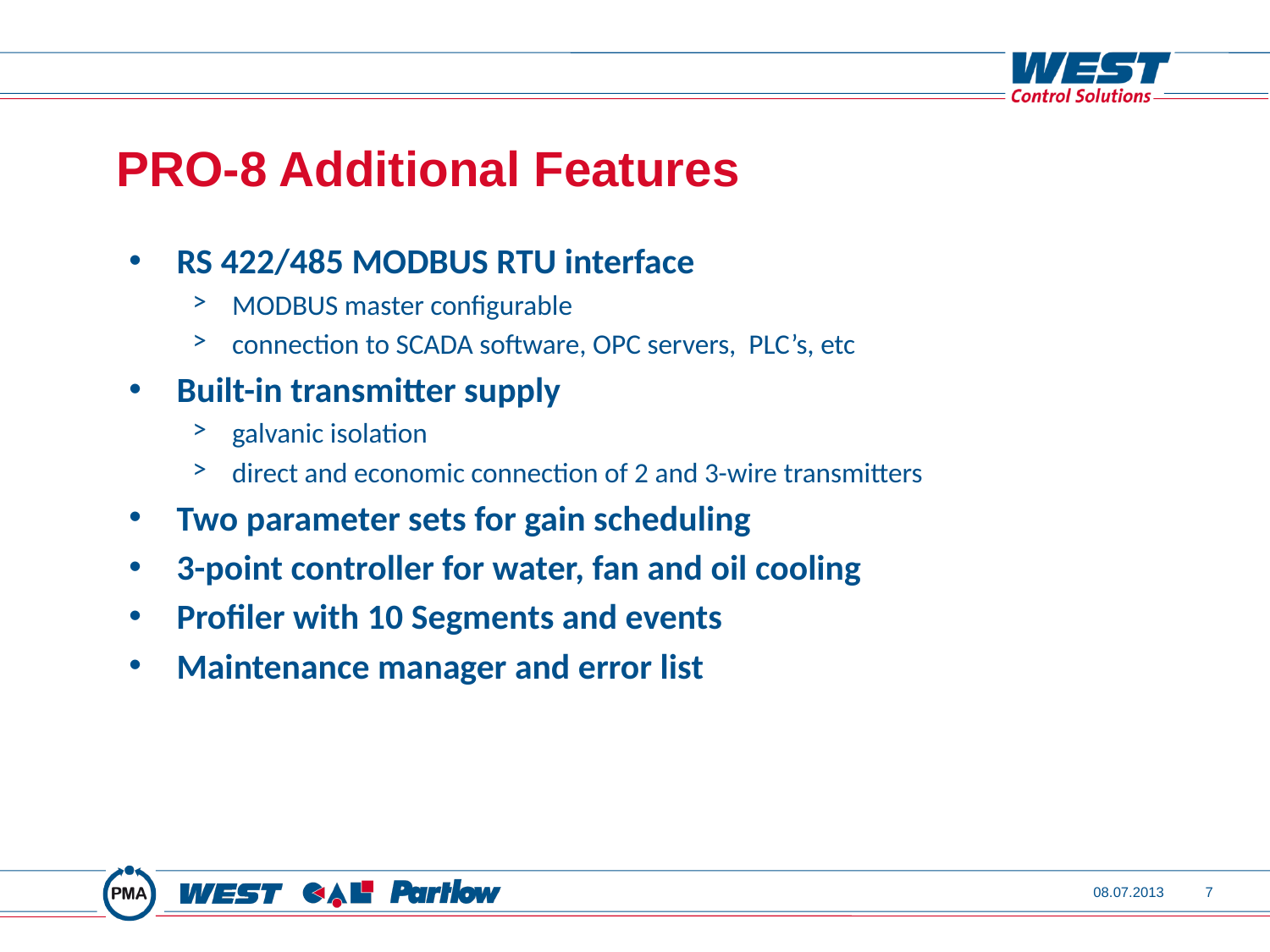

PRO-8 Additional Features
RS 422/485 MODBUS RTU interface
MODBUS master configurable
connection to SCADA software, OPC servers,  PLC’s, etc
Built-in transmitter supply
galvanic isolation
direct and economic connection of 2 and 3-wire transmitters
Two parameter sets for gain scheduling
3-point controller for water, fan and oil cooling
Profiler with 10 Segments and events
Maintenance manager and error list
08.07.2013
7